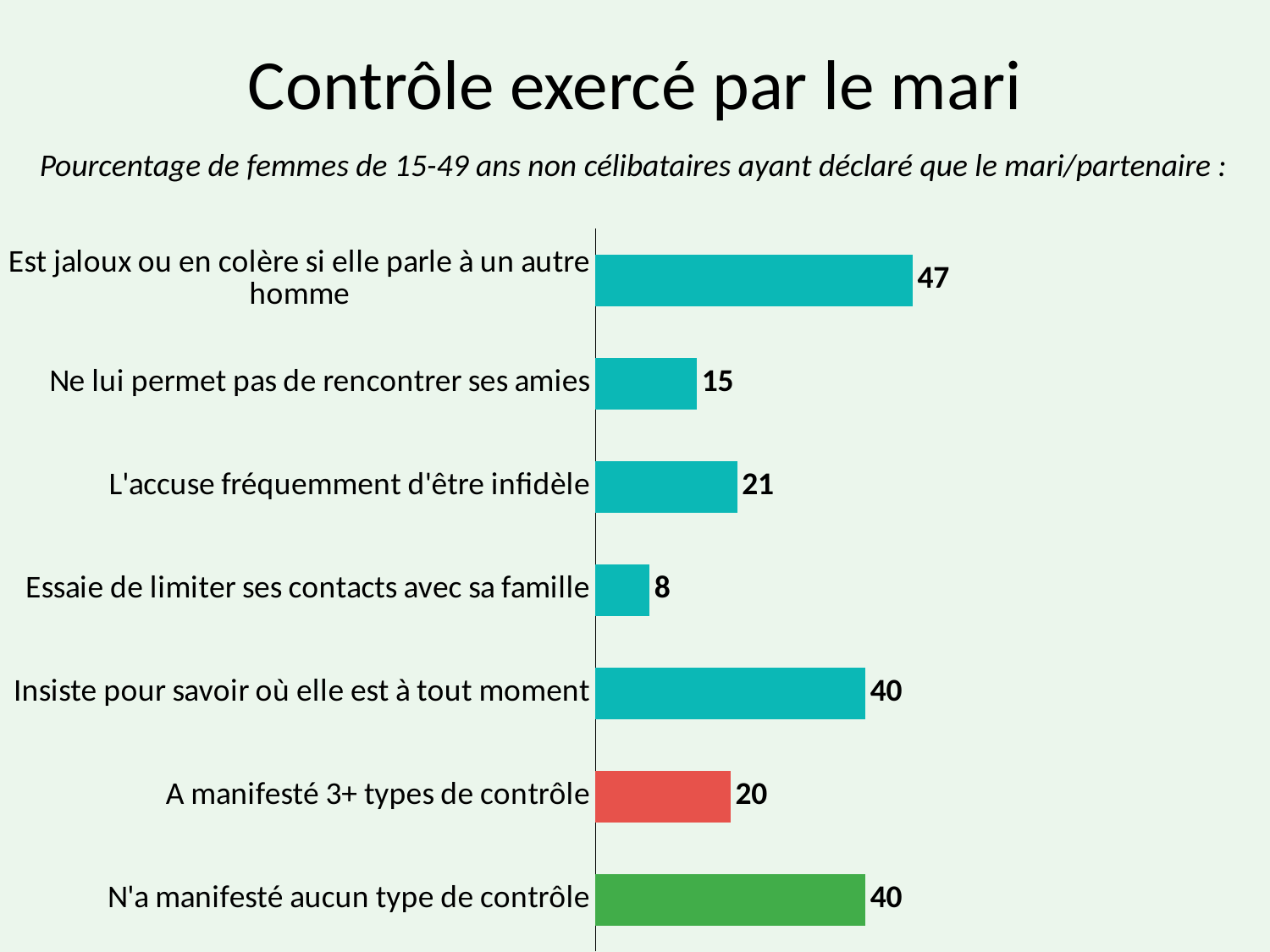

# Contrôle exercé par le mari
Pourcentage de femmes de 15-49 ans non célibataires ayant déclaré que le mari/partenaire :

### Chart

| Category | Series 1 |
|---|---|
| N'a manifesté aucun type de contrôle | 40.0 |
| A manifesté 3+ types de contrôle | 20.0 |
| Insiste pour savoir où elle est à tout moment | 40.0 |
| Essaie de limiter ses contacts avec sa famille | 8.0 |
| L'accuse fréquemment d'être infidèle | 21.0 |
| Ne lui permet pas de rencontrer ses amies | 15.0 |
| Est jaloux ou en colère si elle parle à un autre homme | 47.0 |